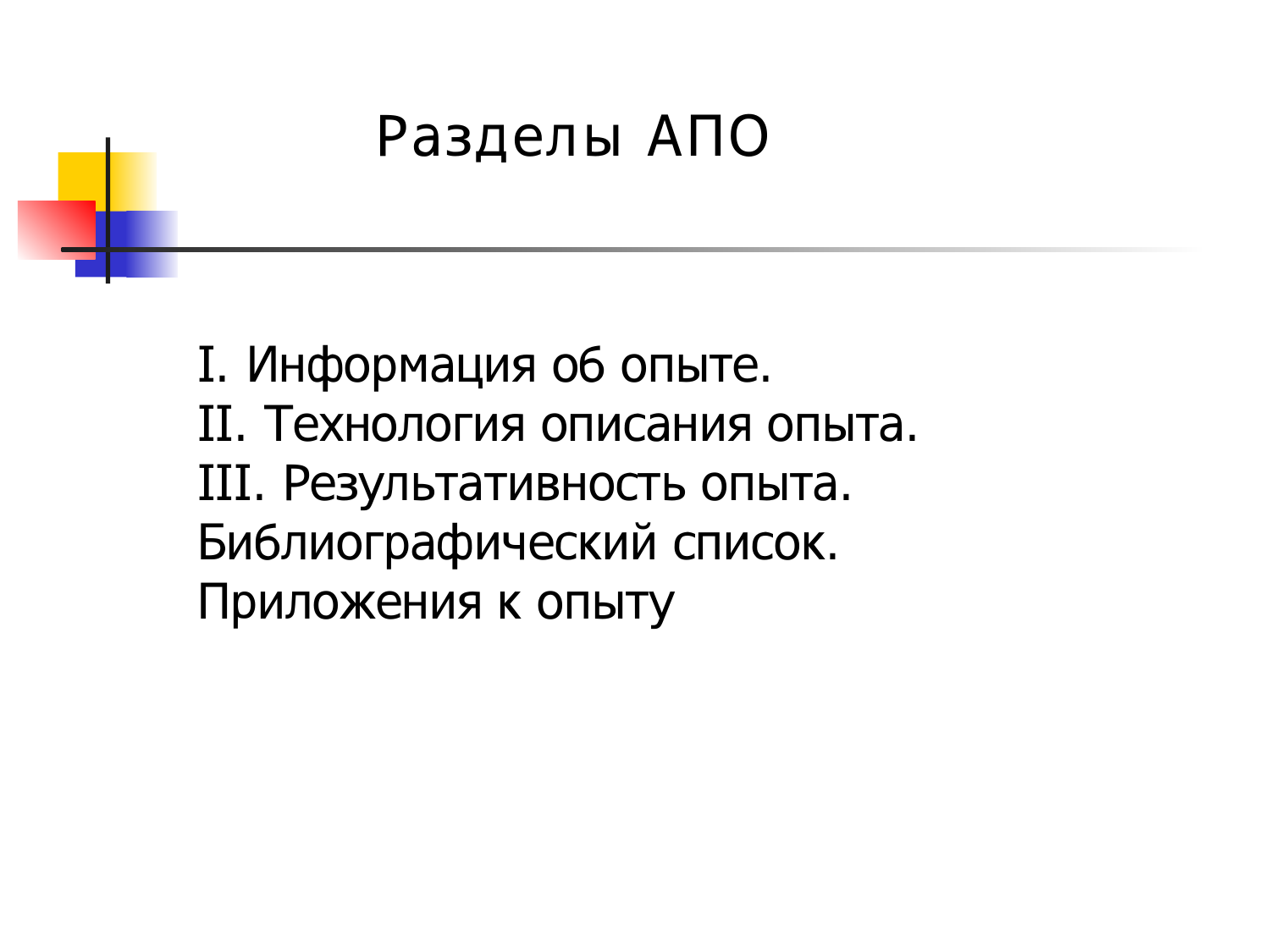

Разделы АПО
I. Информация об опыте.
II. Технология описания опыта.
III. Результативность опыта.
Библиографический список.
Приложения к опыту